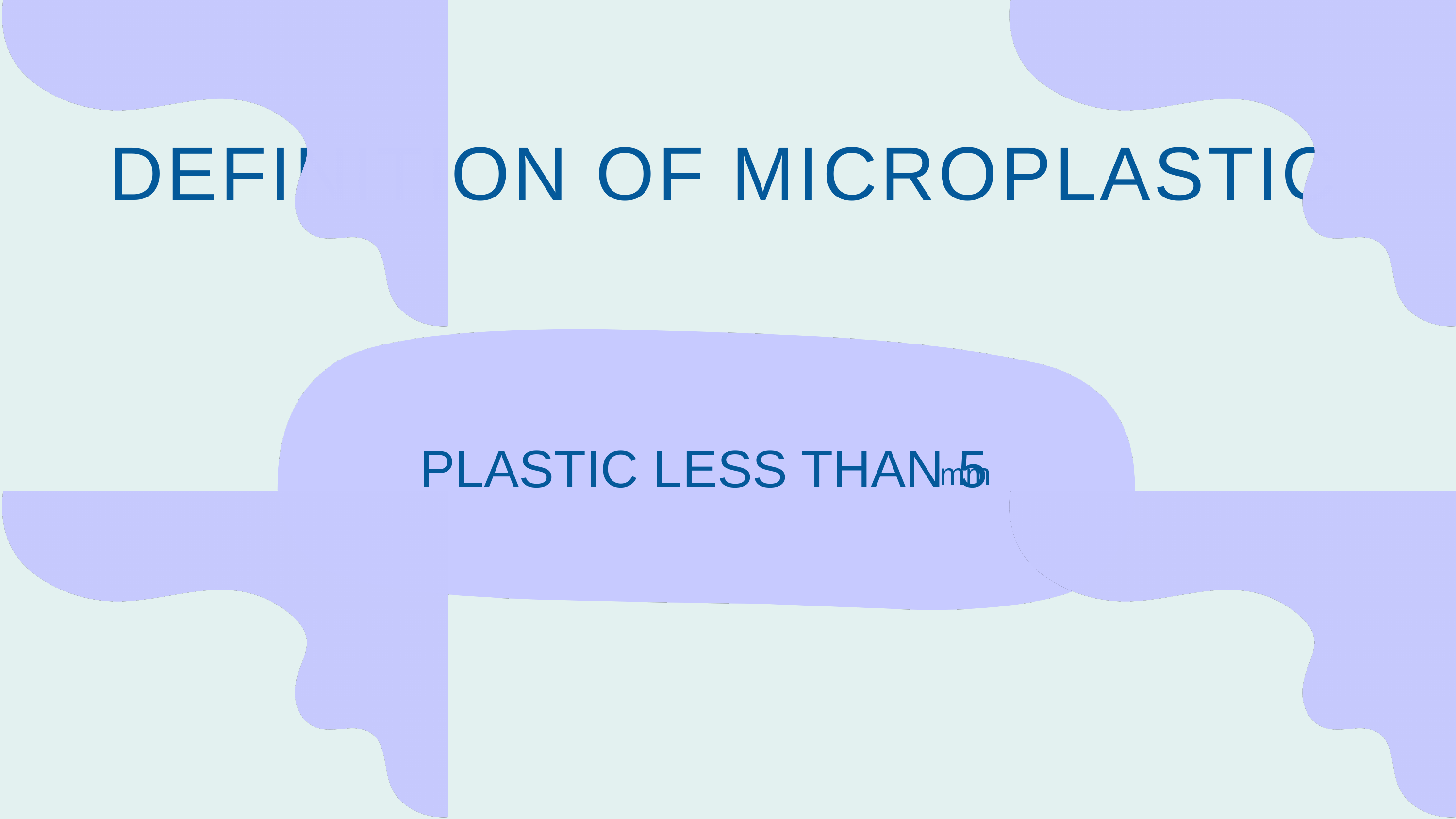

DEFINITION OF MICROPLASTIC

PLASTIC LESS THAN 5
mm